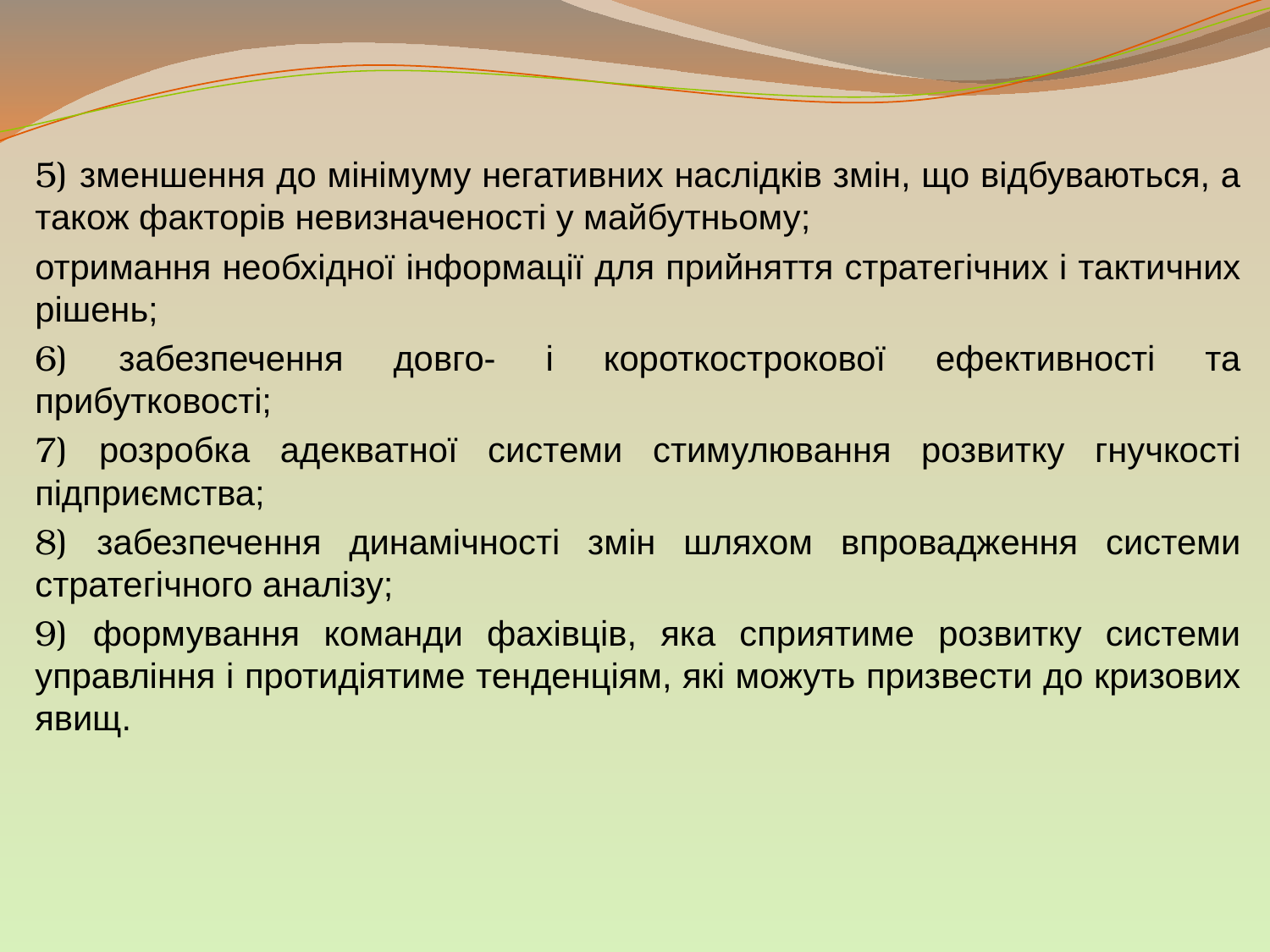

5) зменшення до мінімуму негативних наслідків змін, що відбуваються, а також факторів невизначеності у майбутньому;
отримання необхідної інформації для прийняття стратегічних і тактичних рішень;
6) забезпечення довго- і короткострокової ефективності та прибутковості;
7) розробка адекватної системи стимулювання розвитку гнучкості підприємства;
8) забезпечення динамічності змін шляхом впровадження системи стратегічного аналізу;
9) формування команди фахівців, яка сприятиме розвитку системи управління і протидіятиме тенденціям, які можуть призвести до кризових явищ.